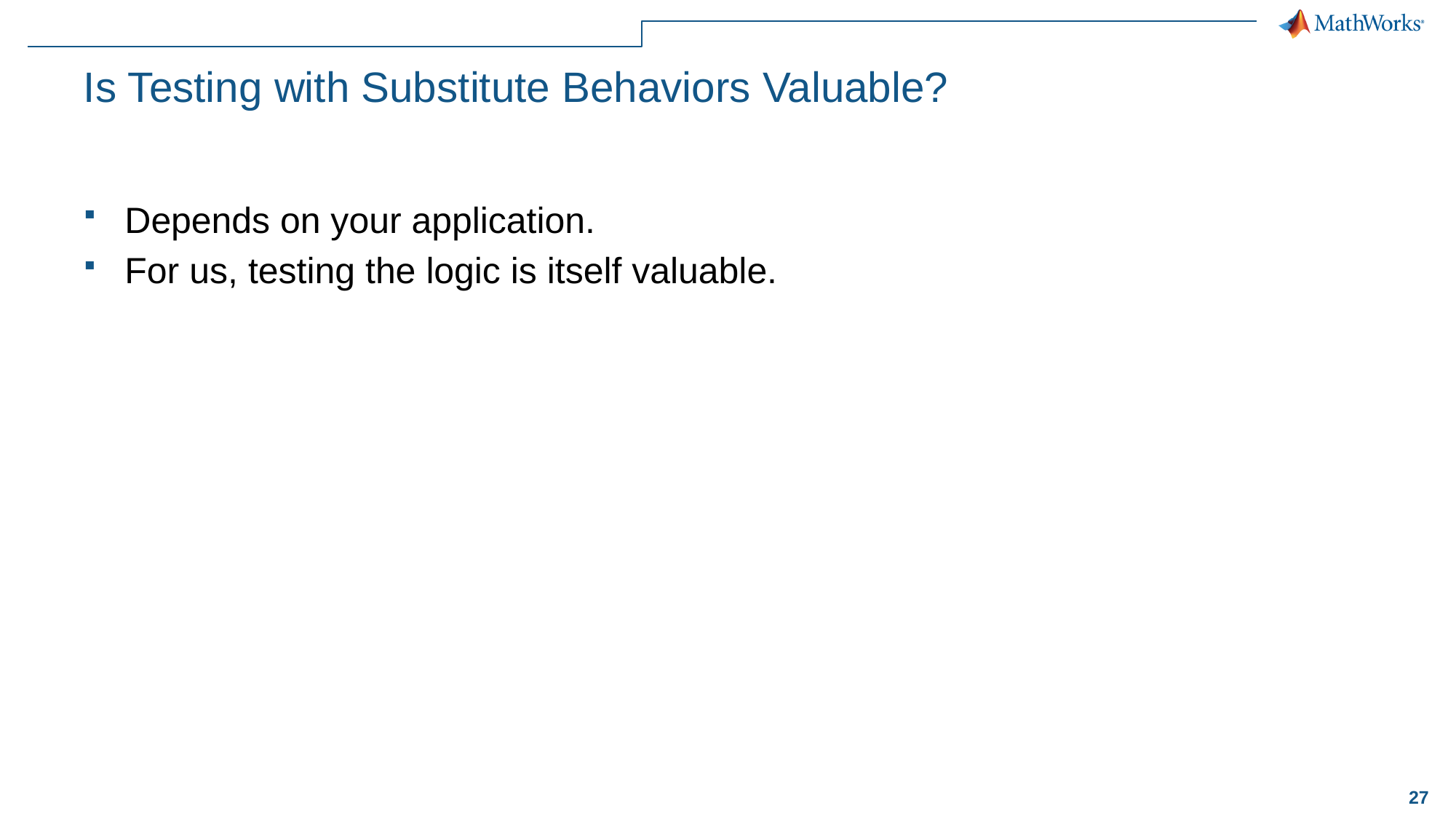

# Is Testing with Substitute Behaviors Valuable?
Depends on your application.
For us, testing the logic is itself valuable.